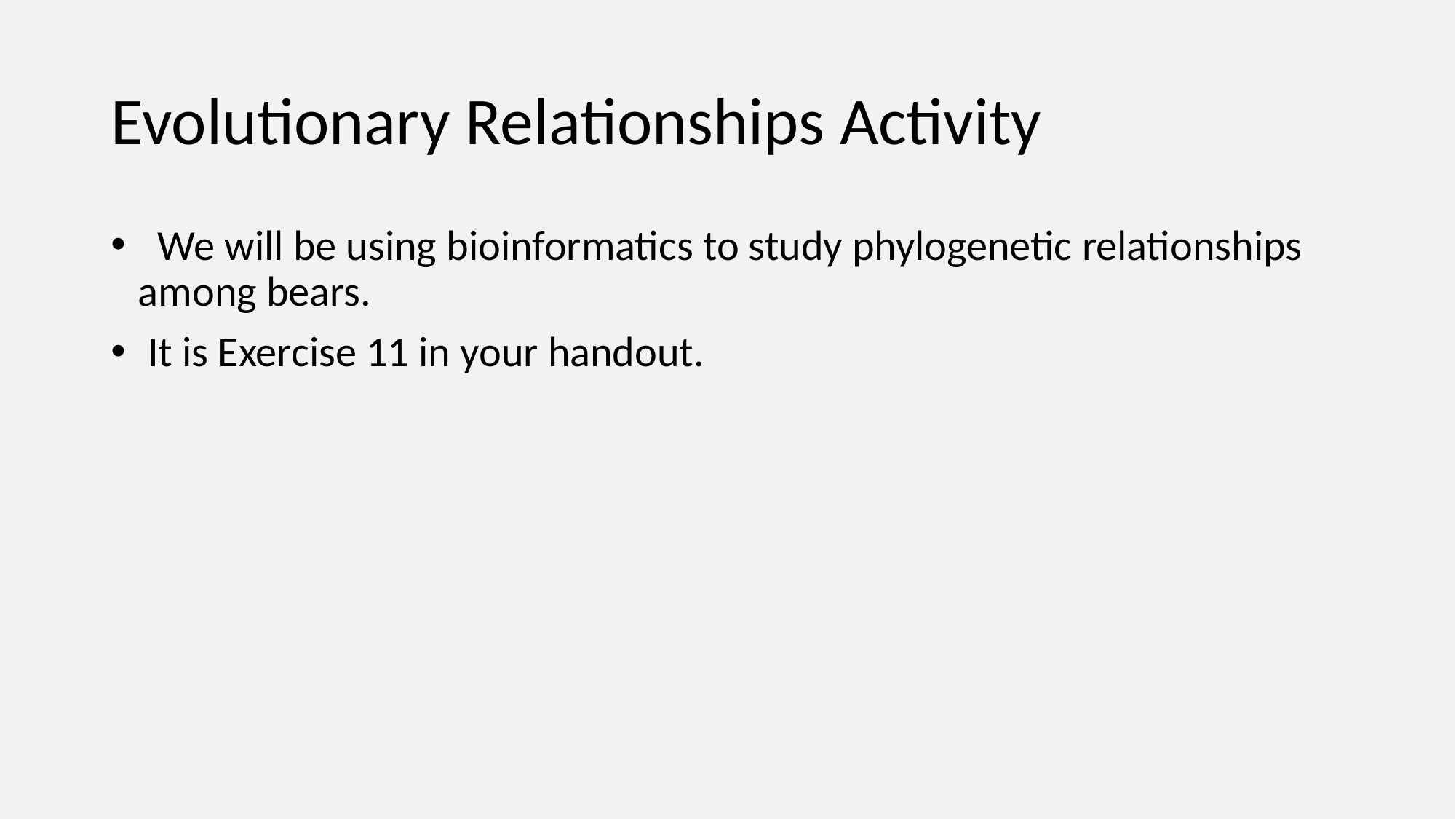

# Evolutionary Relationships Activity
  We will be using bioinformatics to study phylogenetic relationships among bears.
 It is Exercise 11 in your handout.